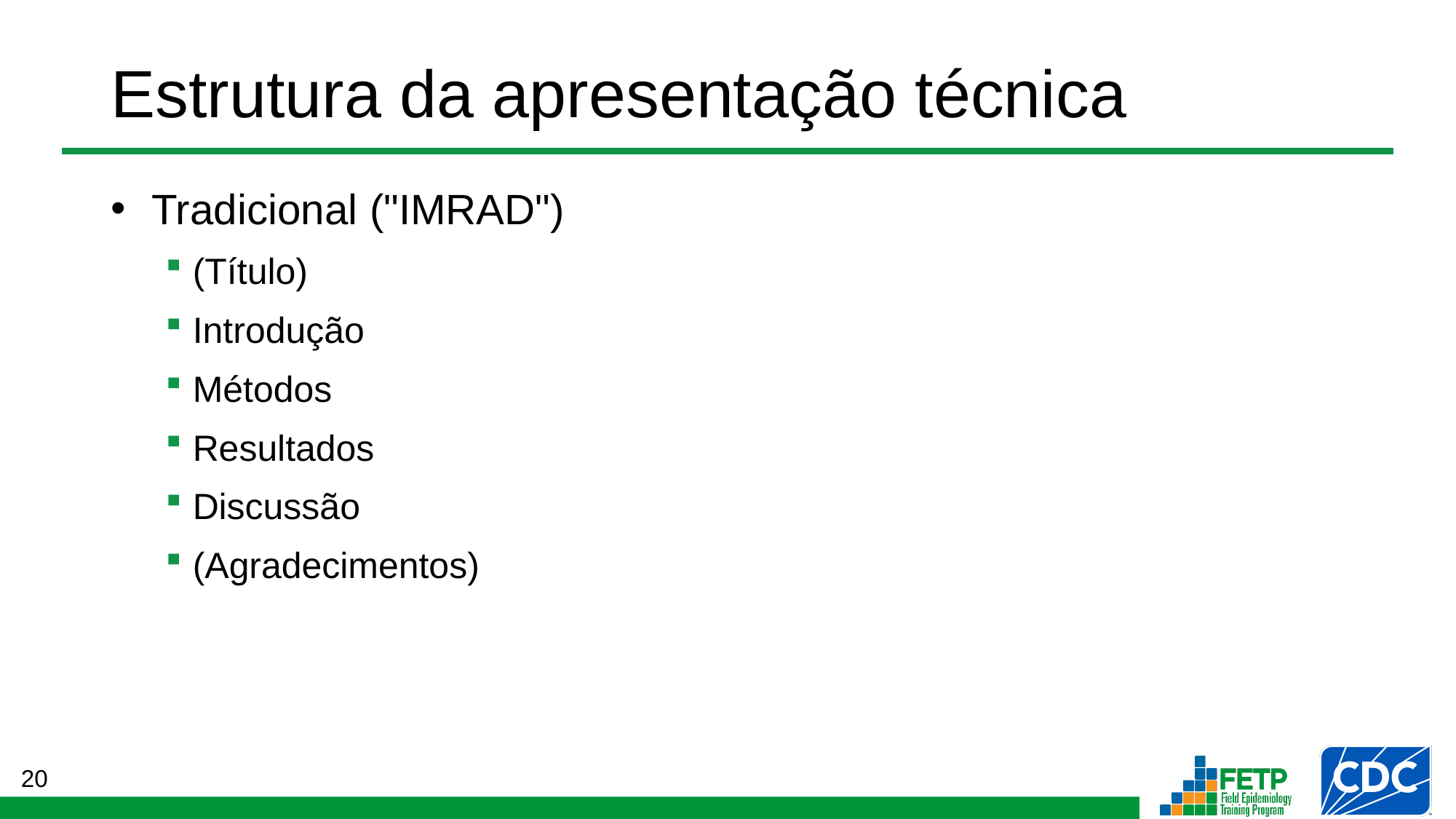

# Estrutura da apresentação técnica
Tradicional ("IMRAD")
(Título)
Introdução
Métodos
Resultados
Discussão
(Agradecimentos)